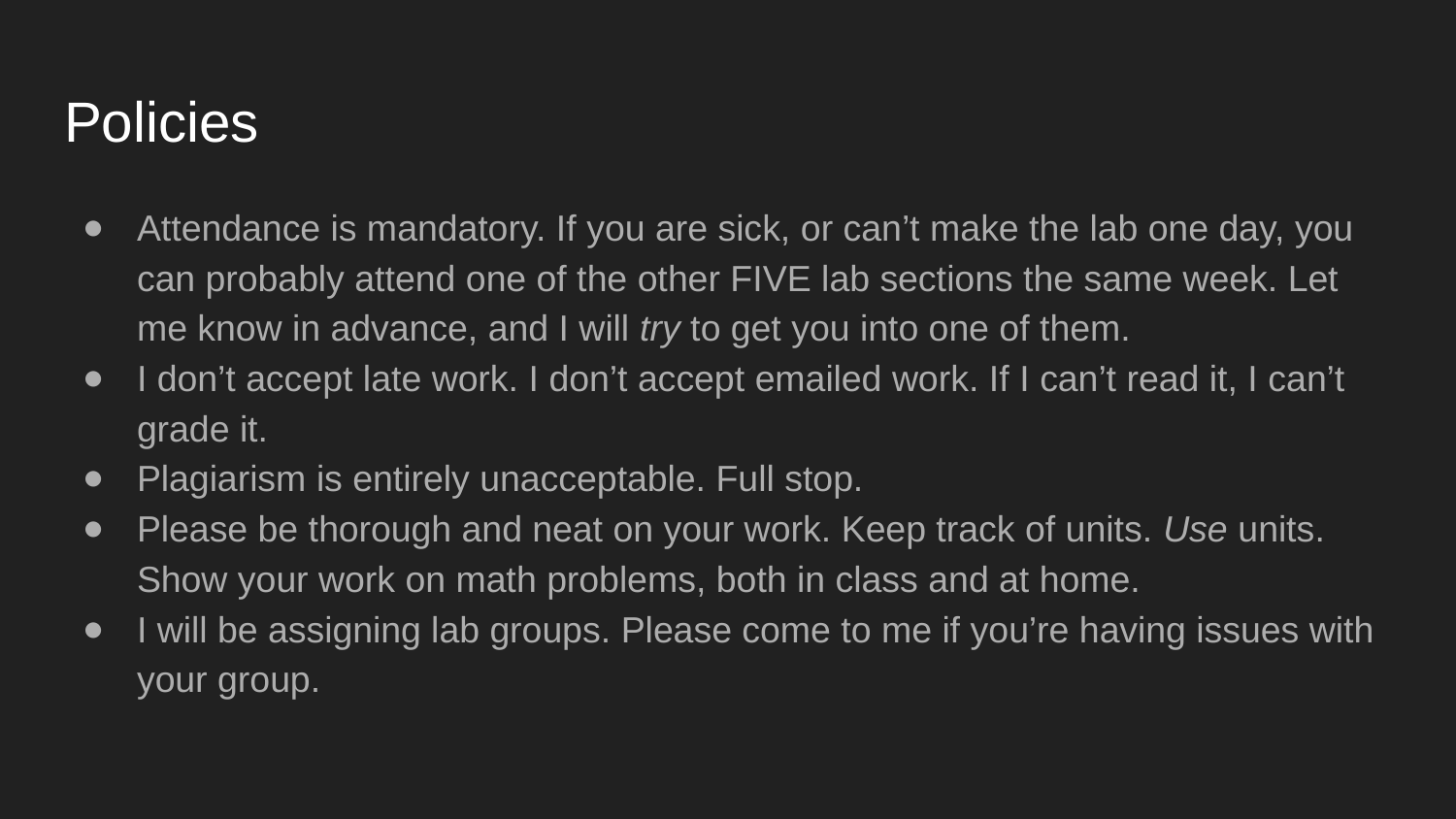

# Policies
Attendance is mandatory. If you are sick, or can’t make the lab one day, you can probably attend one of the other FIVE lab sections the same week. Let me know in advance, and I will try to get you into one of them.
I don’t accept late work. I don’t accept emailed work. If I can’t read it, I can’t grade it.
Plagiarism is entirely unacceptable. Full stop.
Please be thorough and neat on your work. Keep track of units. Use units. Show your work on math problems, both in class and at home.
I will be assigning lab groups. Please come to me if you’re having issues with your group.